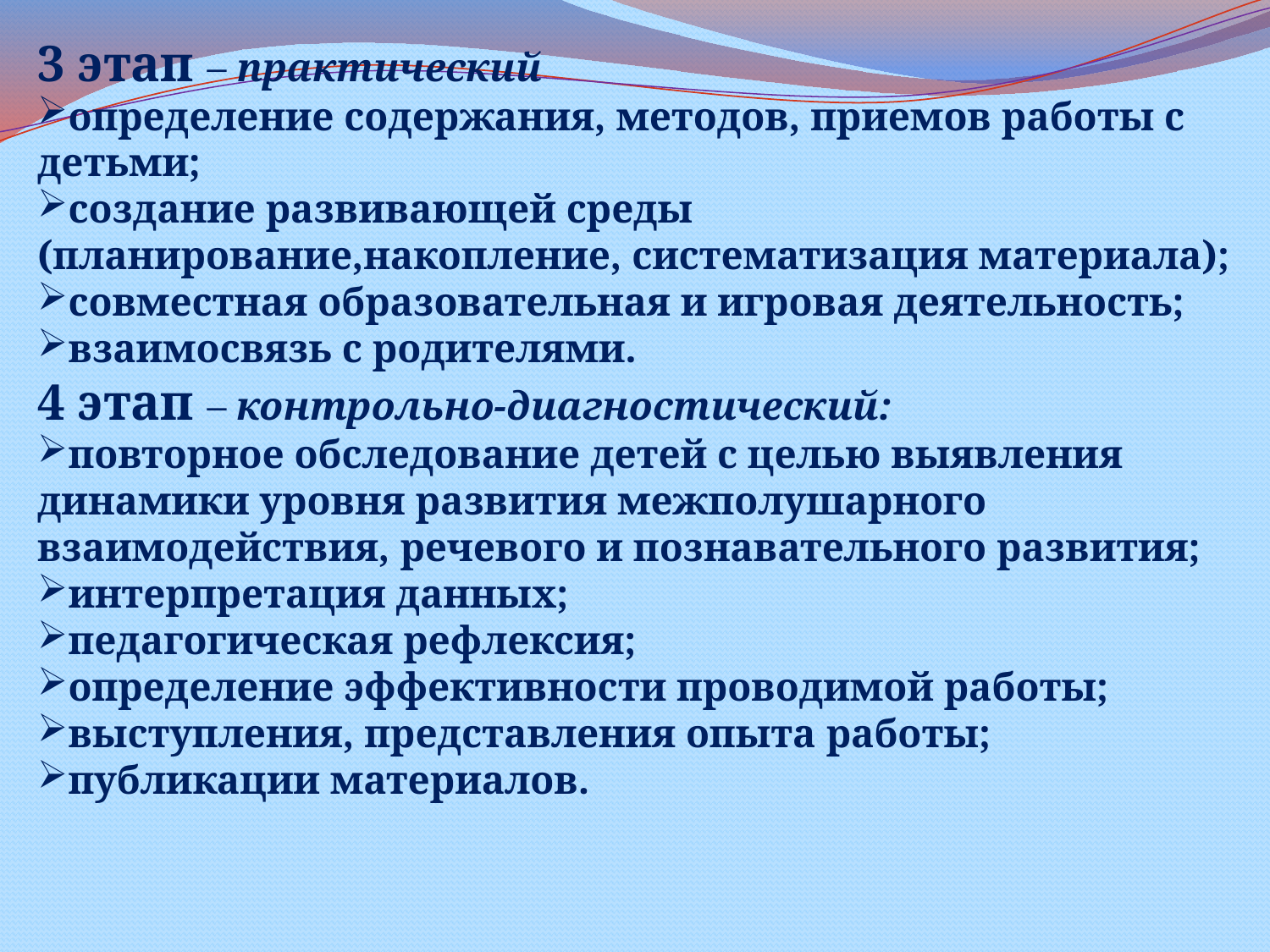

3 этап – практический
определение содержания, методов, приемов работы с детьми;
создание развивающей среды (планирование,накопление, систематизация материала);
совместная образовательная и игровая деятельность;
взаимосвязь с родителями.
4 этап – контрольно-диагностический:
повторное обследование детей с целью выявления динамики уровня развития межполушарного взаимодействия, речевого и познавательного развития;
интерпретация данных;
педагогическая рефлексия;
определение эффективности проводимой работы;
выступления, представления опыта работы;
публикации материалов.